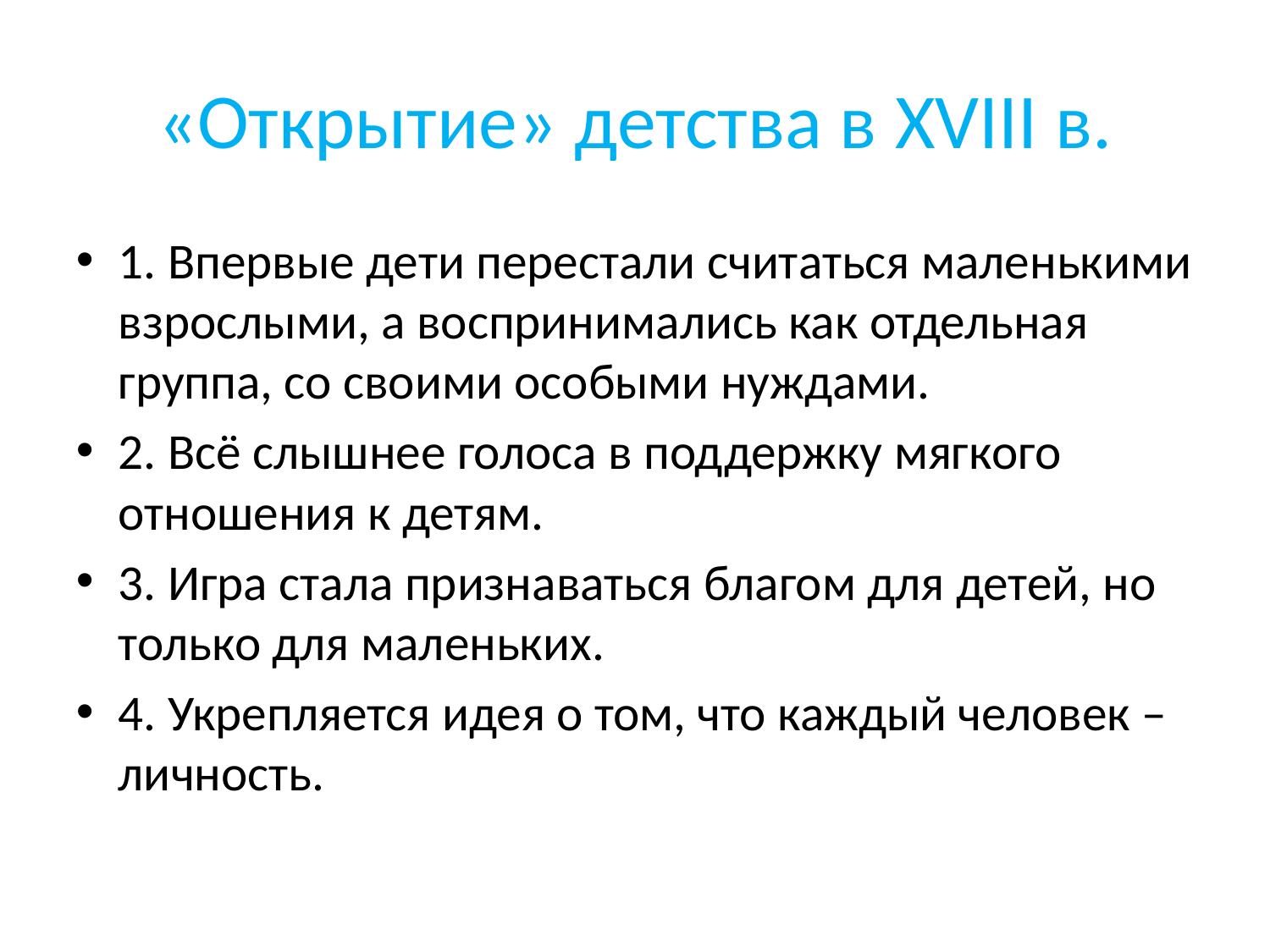

«Открытие» детства в XVIII в.
1. Впервые дети перестали считаться маленькими взрослыми, а воспринимались как отдельная группа, со своими особыми нуждами.
2. Всё слышнее голоса в поддержку мягкого отношения к детям.
3. Игра стала признаваться благом для детей, но только для маленьких.
4. Укрепляется идея о том, что каждый человек – личность.